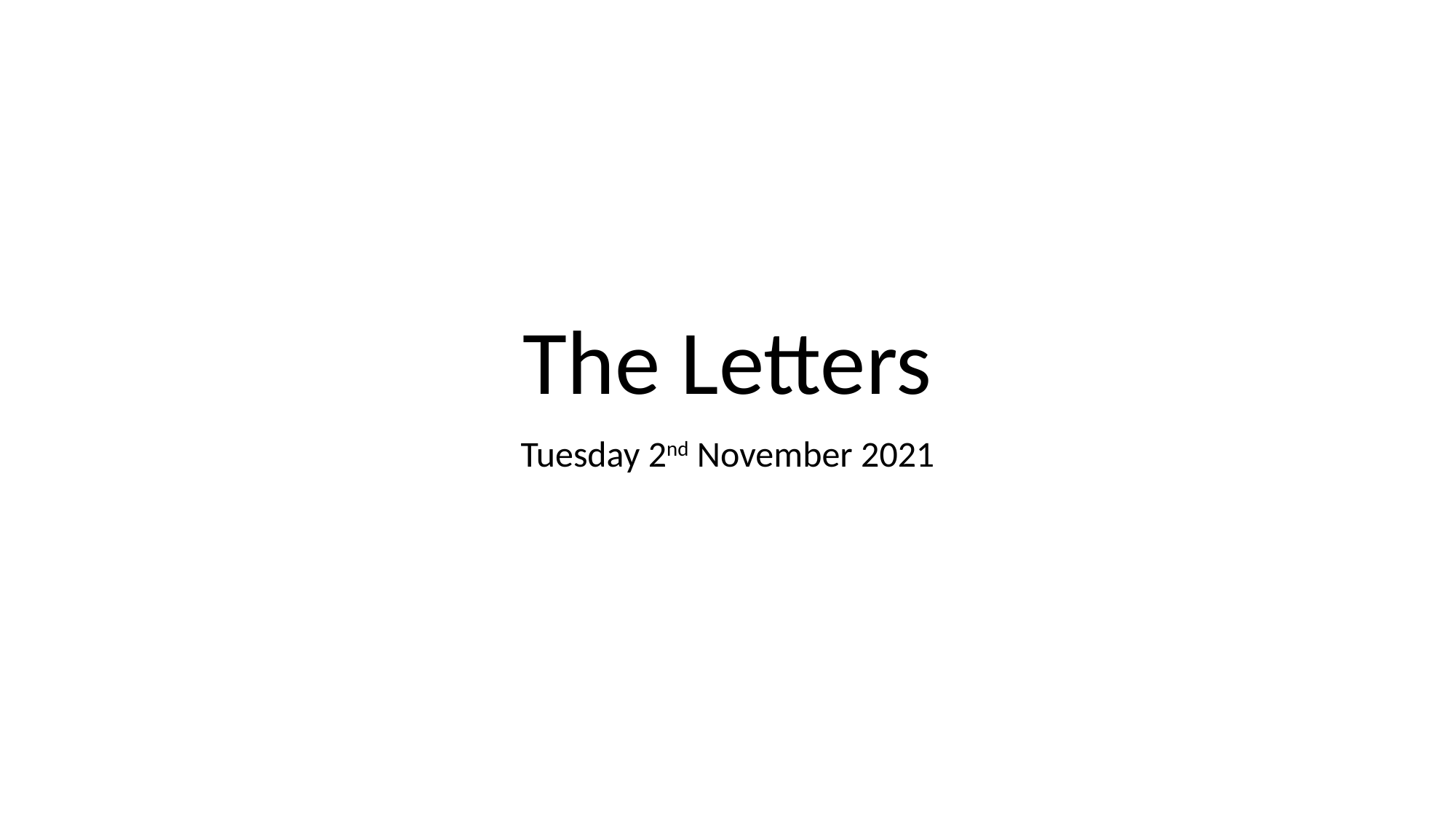

# The Letters
Tuesday 2nd November 2021